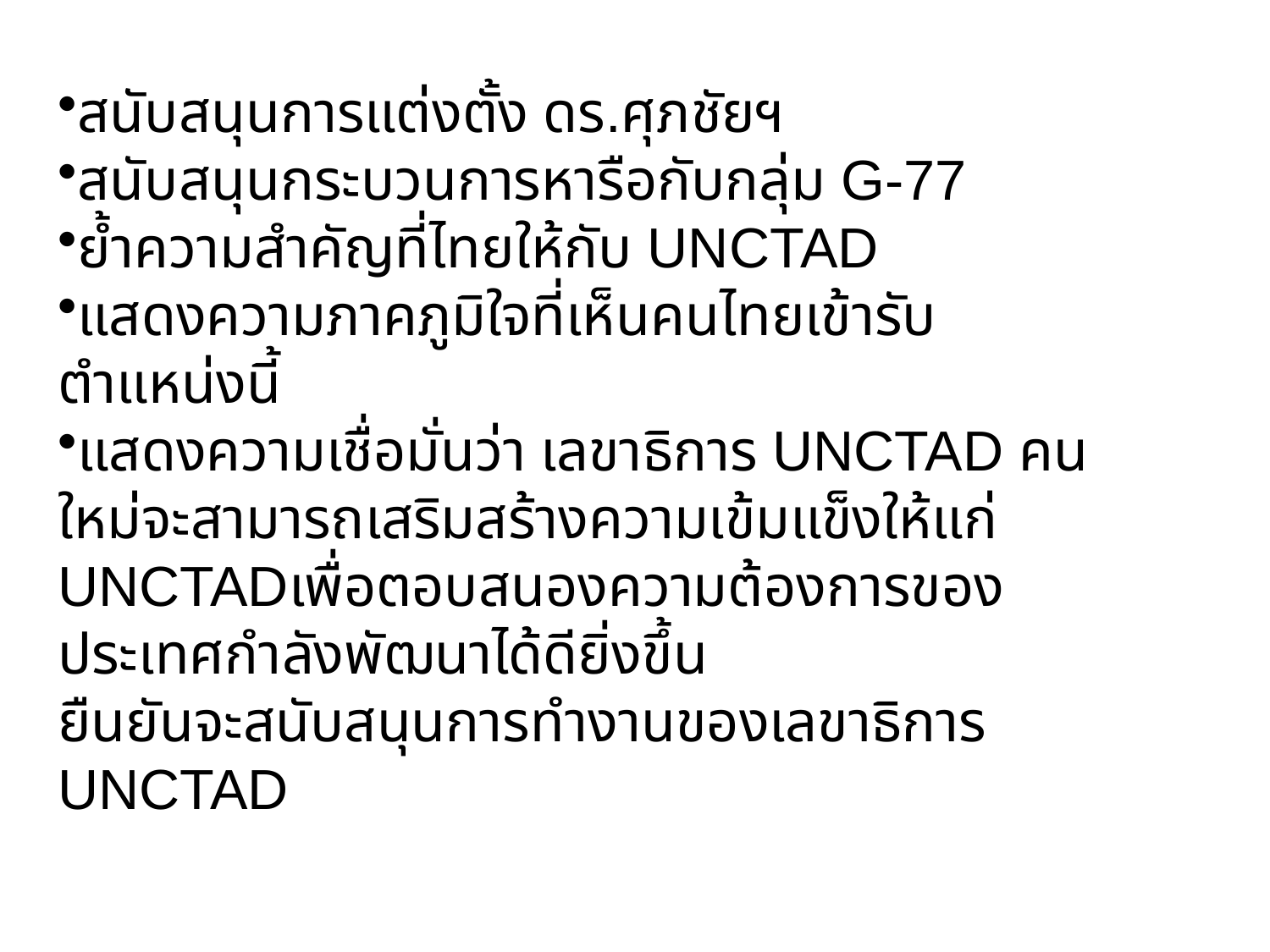

สนับสนุนการแต่งตั้ง ดร.ศุภชัยฯ
สนับสนุนกระบวนการหารือกับกลุ่ม G-77
ย้ำความสำคัญที่ไทยให้กับ UNCTAD
แสดงความภาคภูมิใจที่เห็นคนไทยเข้ารับตำแหน่งนี้
แสดงความเชื่อมั่นว่า เลขาธิการ UNCTAD คนใหม่จะสามารถเสริมสร้างความเข้มแข็งให้แก่ UNCTADเพื่อตอบสนองความต้องการของประเทศกำลังพัฒนาได้ดียิ่งขึ้น
ยืนยันจะสนับสนุนการทำงานของเลขาธิการ UNCTAD